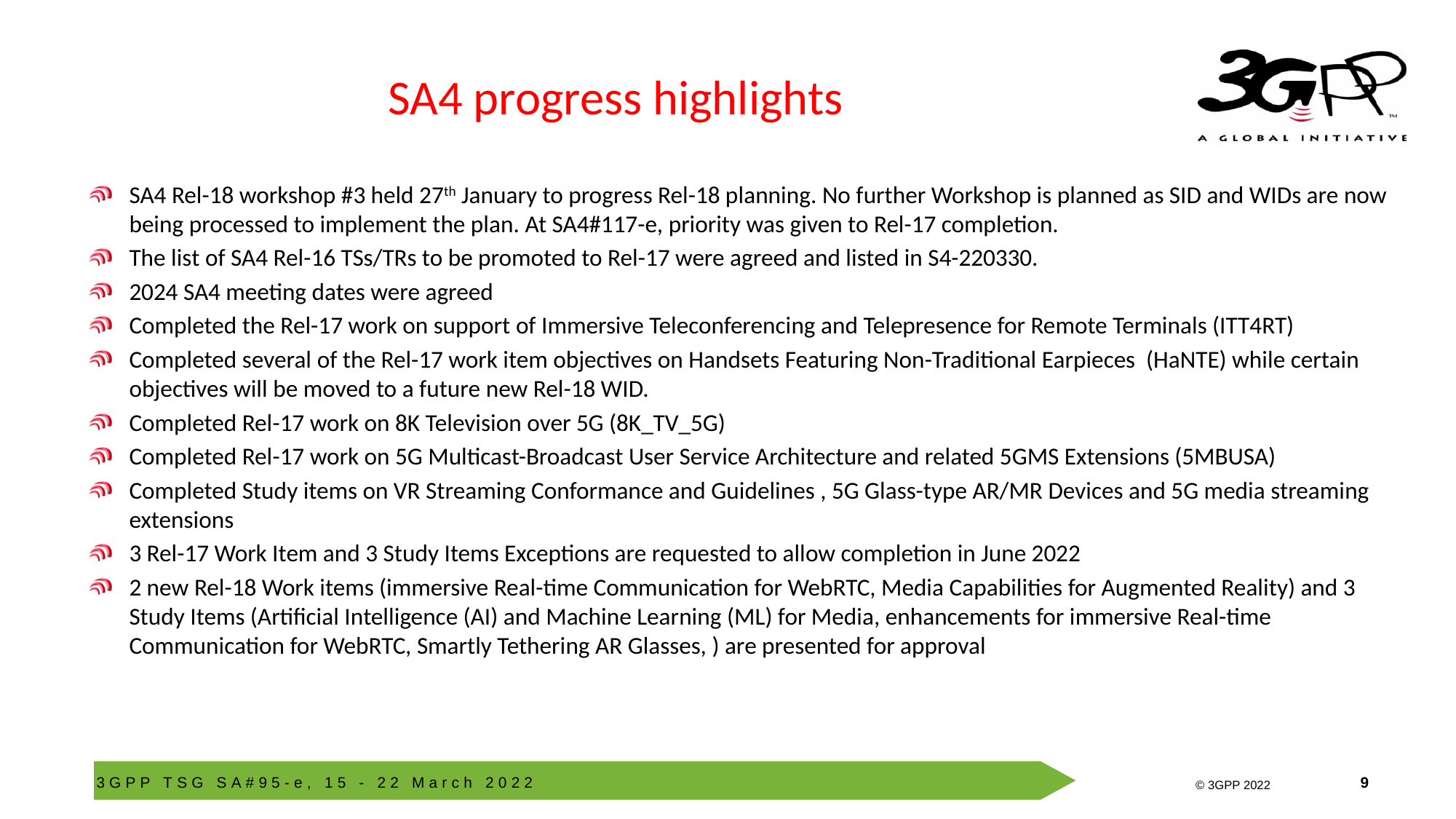

# SA4 progress highlights
SA4 Rel-18 workshop #3 held 27th January to progress Rel-18 planning. No further Workshop is planned as SID and WIDs are now being processed to implement the plan. At SA4#117-e, priority was given to Rel-17 completion.
The list of SA4 Rel-16 TSs/TRs to be promoted to Rel-17 were agreed and listed in S4-220330.
2024 SA4 meeting dates were agreed
Completed the Rel-17 work on support of Immersive Teleconferencing and Telepresence for Remote Terminals (ITT4RT)
Completed several of the Rel-17 work item objectives on Handsets Featuring Non-Traditional Earpieces  (HaNTE) while certain objectives will be moved to a future new Rel-18 WID.
Completed Rel-17 work on 8K Television over 5G (8K_TV_5G)
Completed Rel-17 work on 5G Multicast-Broadcast User Service Architecture and related 5GMS Extensions (5MBUSA)
Completed Study items on VR Streaming Conformance and Guidelines , 5G Glass-type AR/MR Devices and 5G media streaming extensions
3 Rel-17 Work Item and 3 Study Items Exceptions are requested to allow completion in June 2022
2 new Rel-18 Work items (immersive Real-time Communication for WebRTC, Media Capabilities for Augmented Reality) and 3 Study Items (Artificial Intelligence (AI) and Machine Learning (ML) for Media, enhancements for immersive Real-time Communication for WebRTC, Smartly Tethering AR Glasses, ) are presented for approval